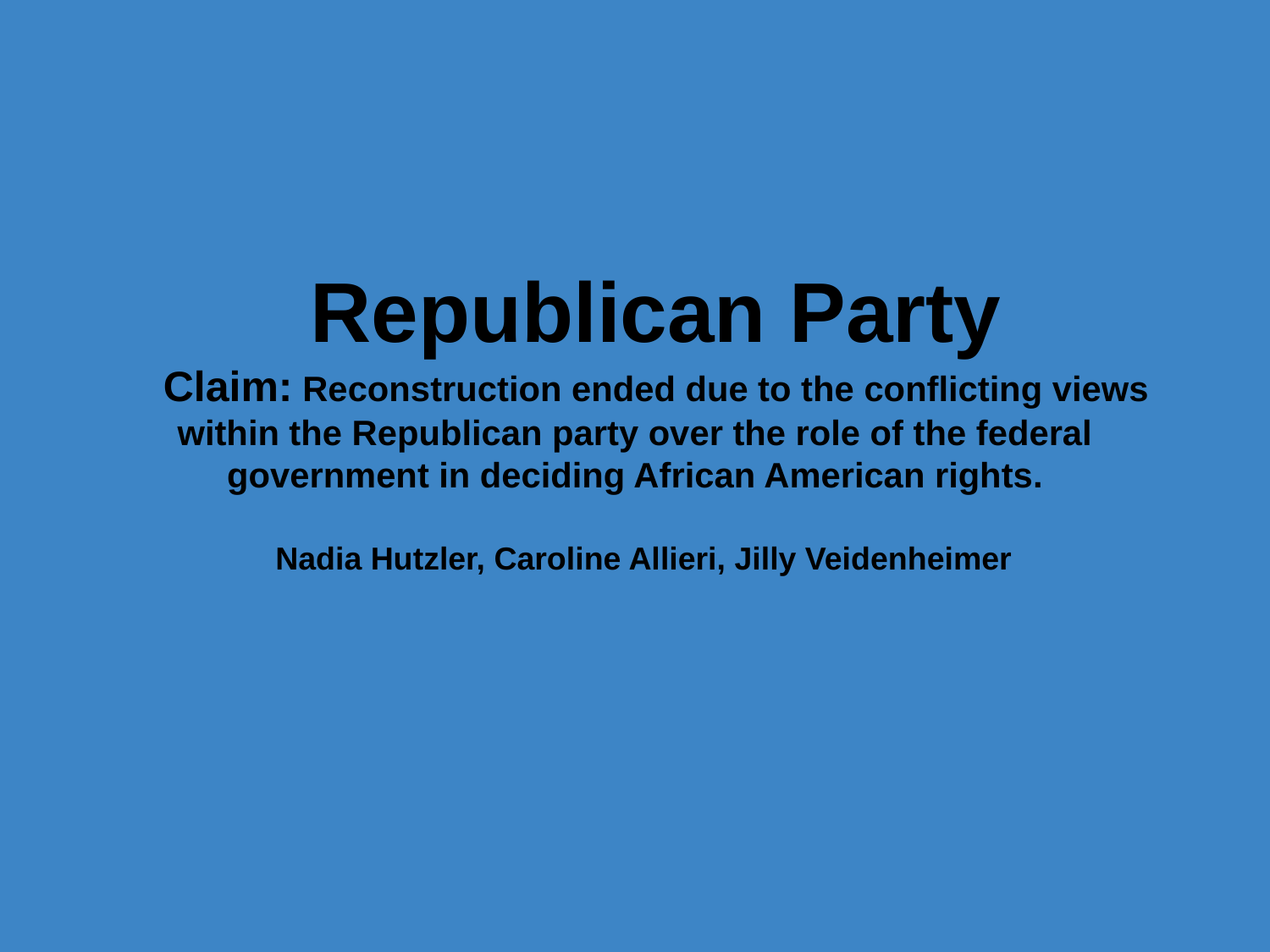

# Republican Party
Claim: Reconstruction ended due to the conflicting views within the Republican party over the role of the federal government in deciding African American rights.
Nadia Hutzler, Caroline Allieri, Jilly Veidenheimer